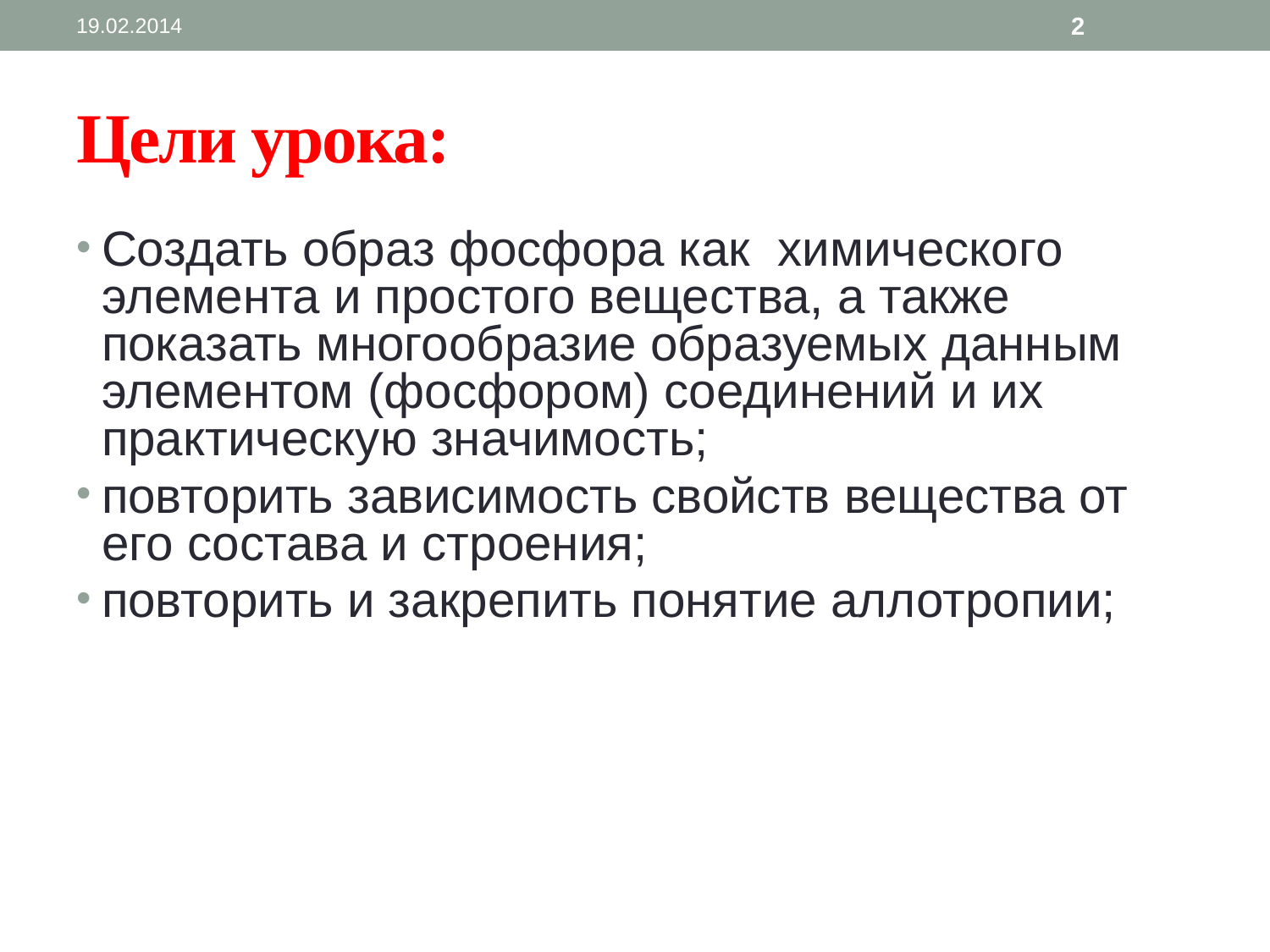

19.02.2014
2
# Цели урока:
Создать образ фосфора как  химического элемента и простого вещества, а также показать многообразие образуемых данным элементом (фосфором) соединений и их практическую значимость;
повторить зависимость свойств вещества от его состава и строения;
повторить и закрепить понятие аллотропии;